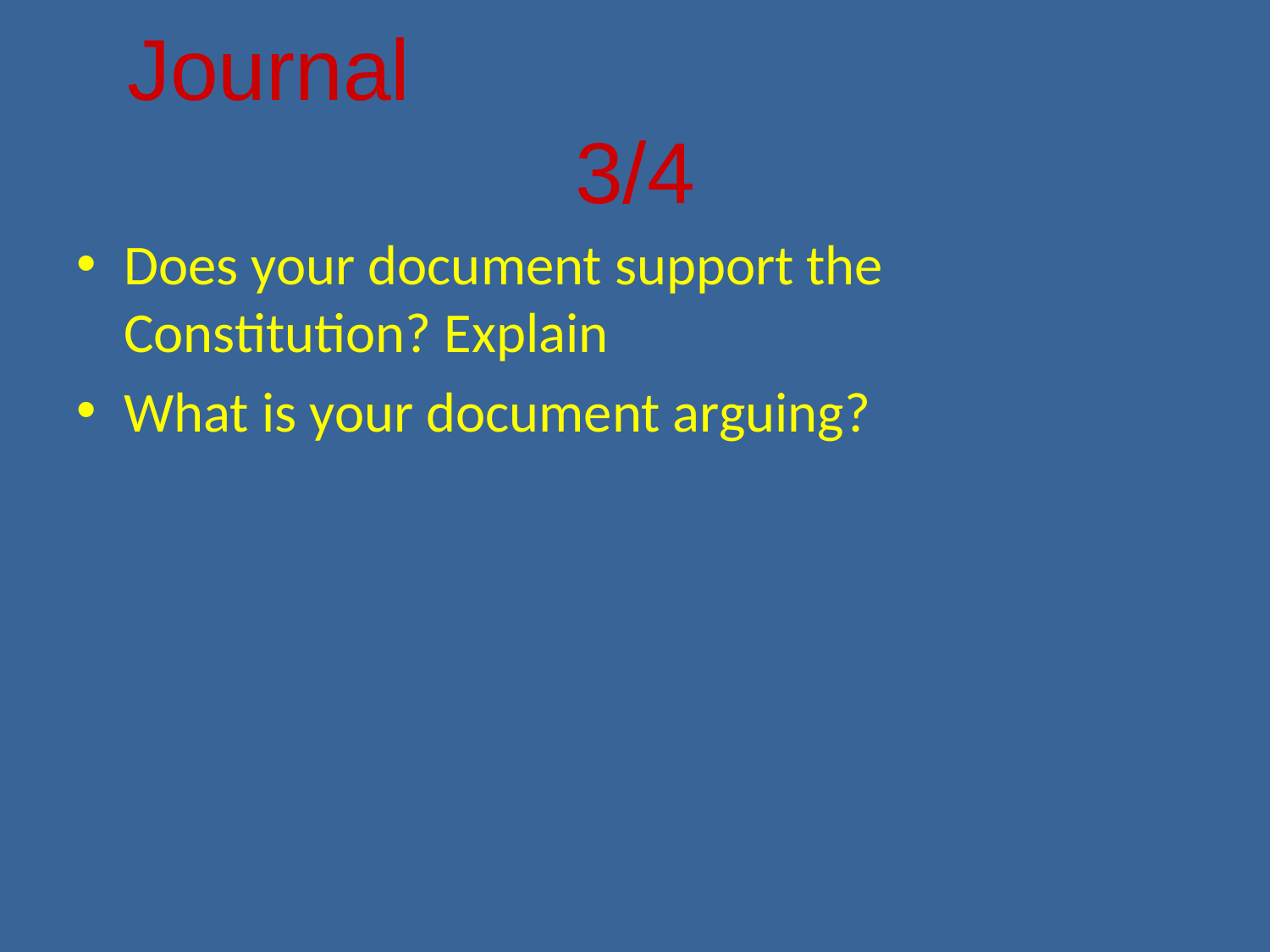

# Journal 						3/4
Does your document support the Constitution? Explain
What is your document arguing?